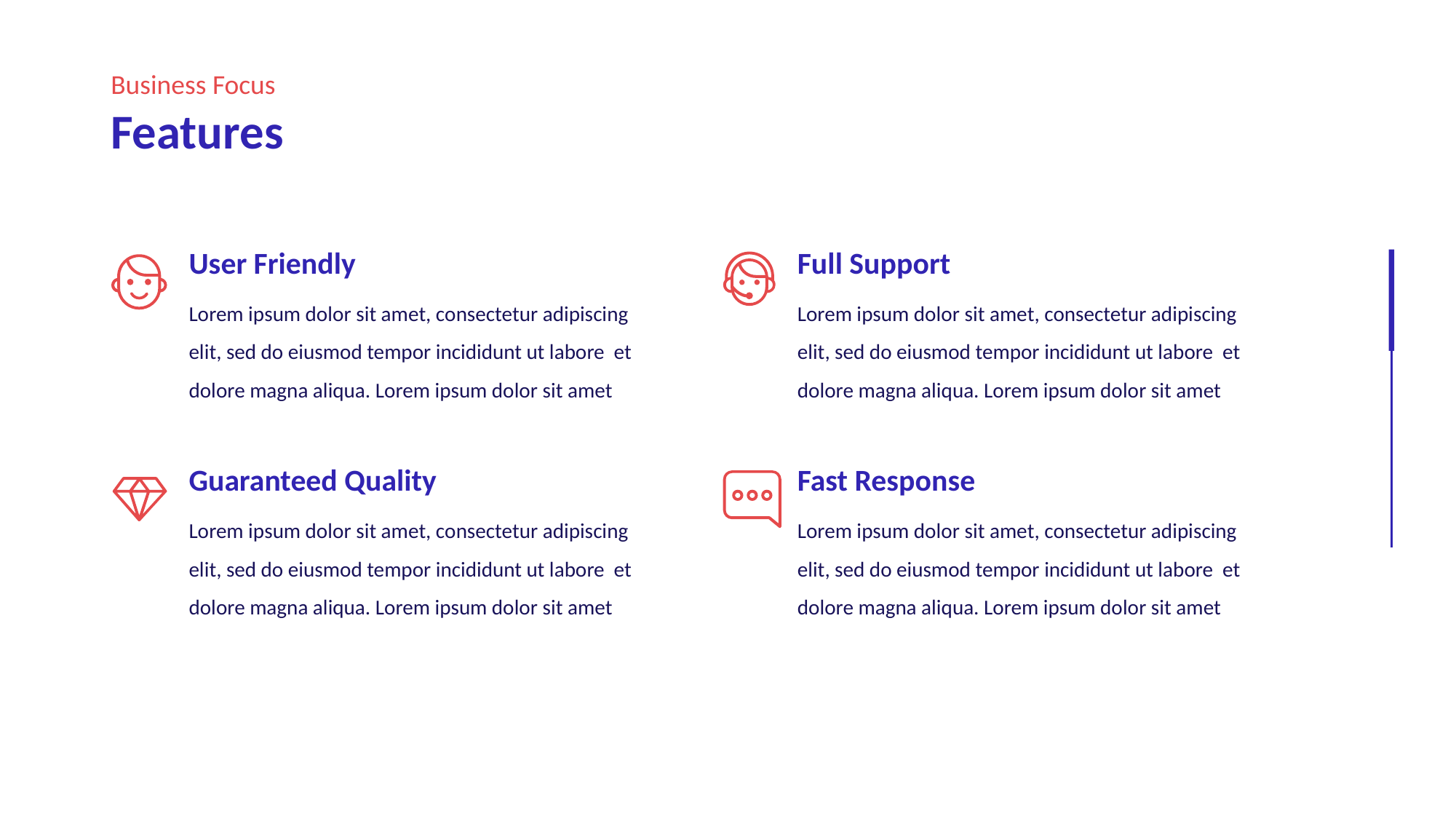

Business Focus
Features
User Friendly
Full Support

Lorem ipsum dolor sit amet, consectetur adipiscing elit, sed do eiusmod tempor incididunt ut labore  et dolore magna aliqua. Lorem ipsum dolor sit amet
Lorem ipsum dolor sit amet, consectetur adipiscing elit, sed do eiusmod tempor incididunt ut labore  et dolore magna aliqua. Lorem ipsum dolor sit amet
Guaranteed Quality
Fast Response

Lorem ipsum dolor sit amet, consectetur adipiscing elit, sed do eiusmod tempor incididunt ut labore  et dolore magna aliqua. Lorem ipsum dolor sit amet
Lorem ipsum dolor sit amet, consectetur adipiscing elit, sed do eiusmod tempor incididunt ut labore  et dolore magna aliqua. Lorem ipsum dolor sit amet